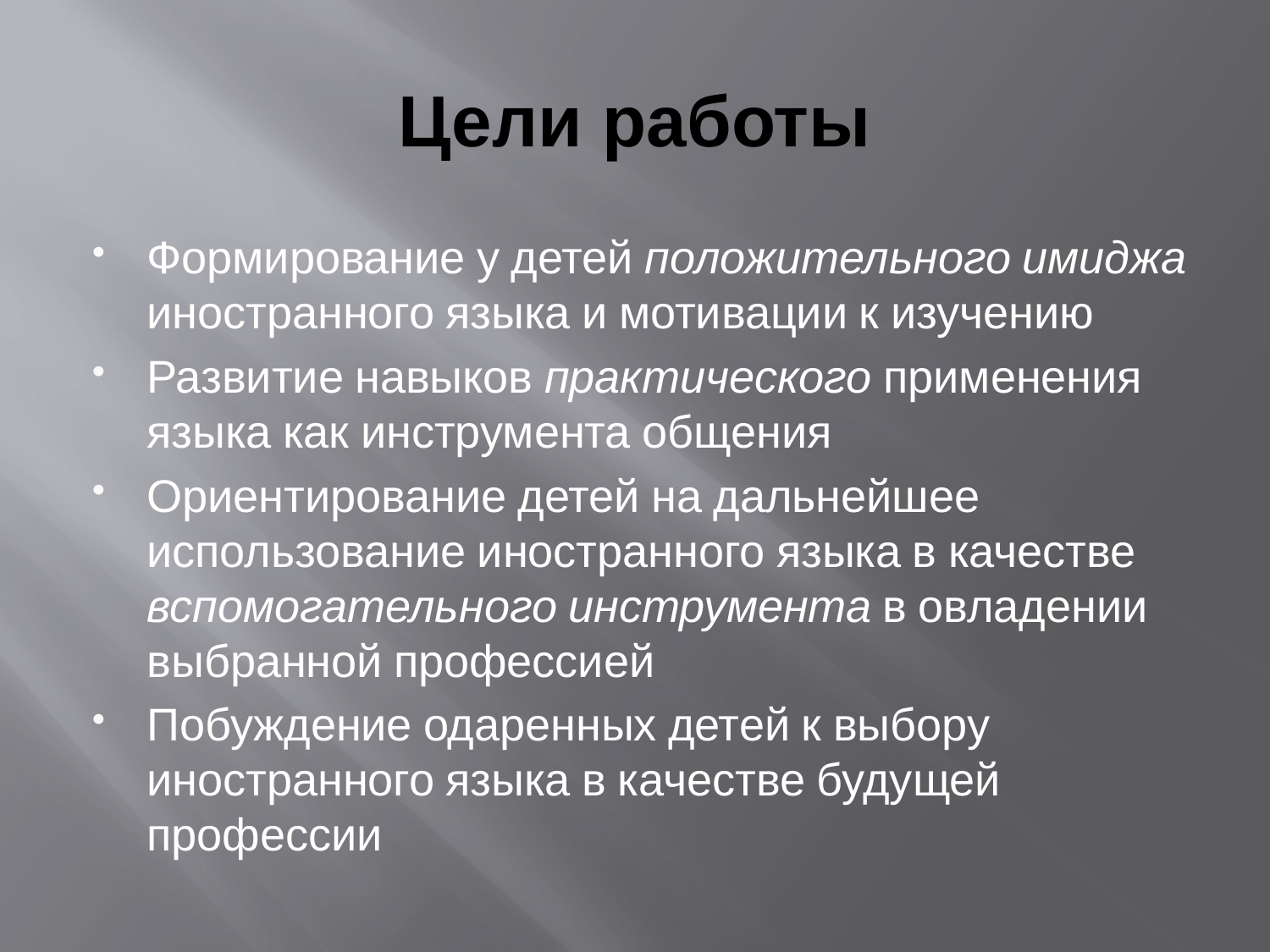

# Цели работы
Формирование у детей положительного имиджа иностранного языка и мотивации к изучению
Развитие навыков практического применения языка как инструмента общения
Ориентирование детей на дальнейшее использование иностранного языка в качестве вспомогательного инструмента в овладении выбранной профессией
Побуждение одаренных детей к выбору иностранного языка в качестве будущей профессии